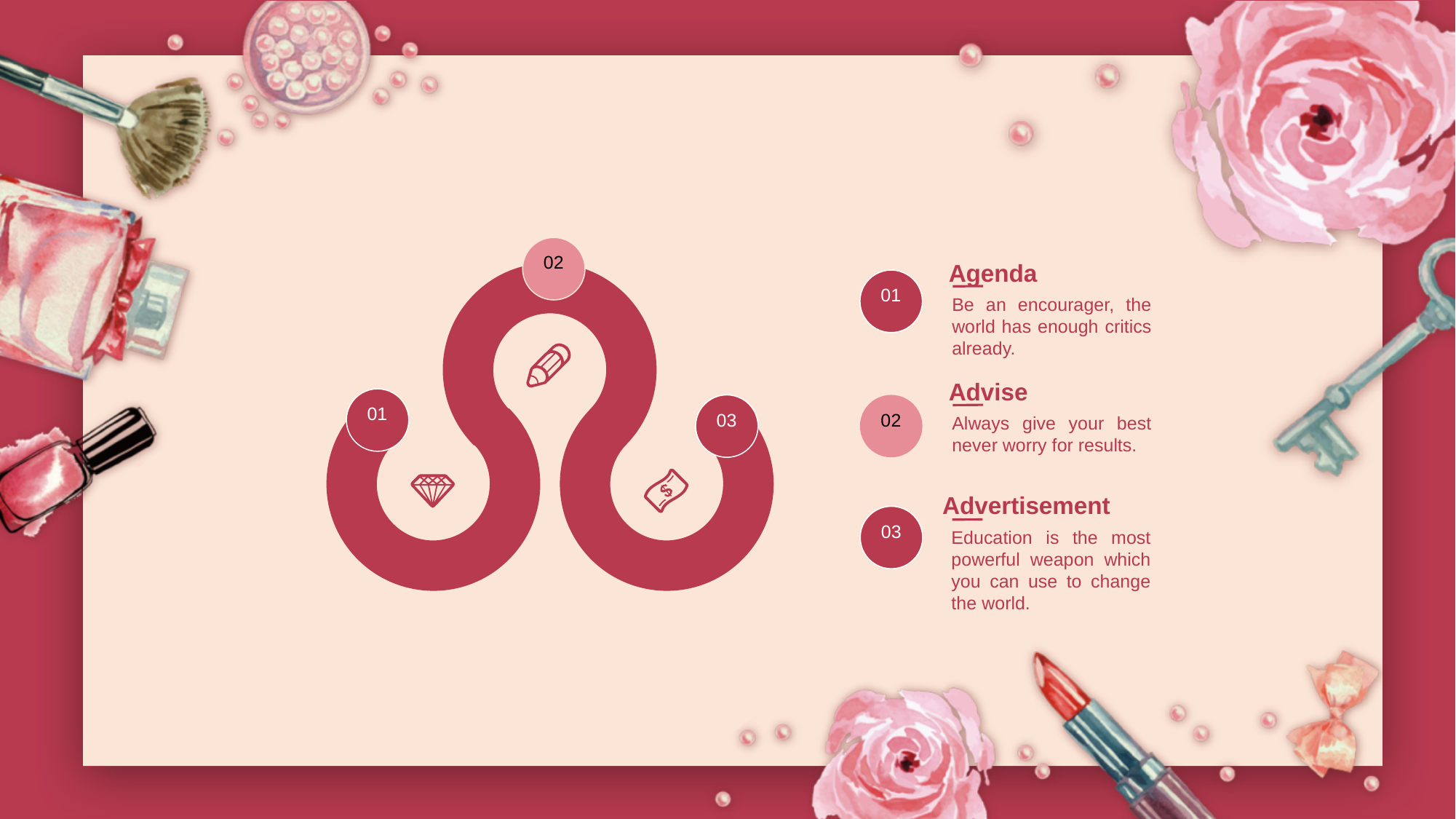

#

02

01

03

Agenda
Be an encourager, the world has enough critics already.

01
Advise
Always give your best never worry for results.

02
Advertisement
Education is the most powerful weapon which you can use to change the world.

03